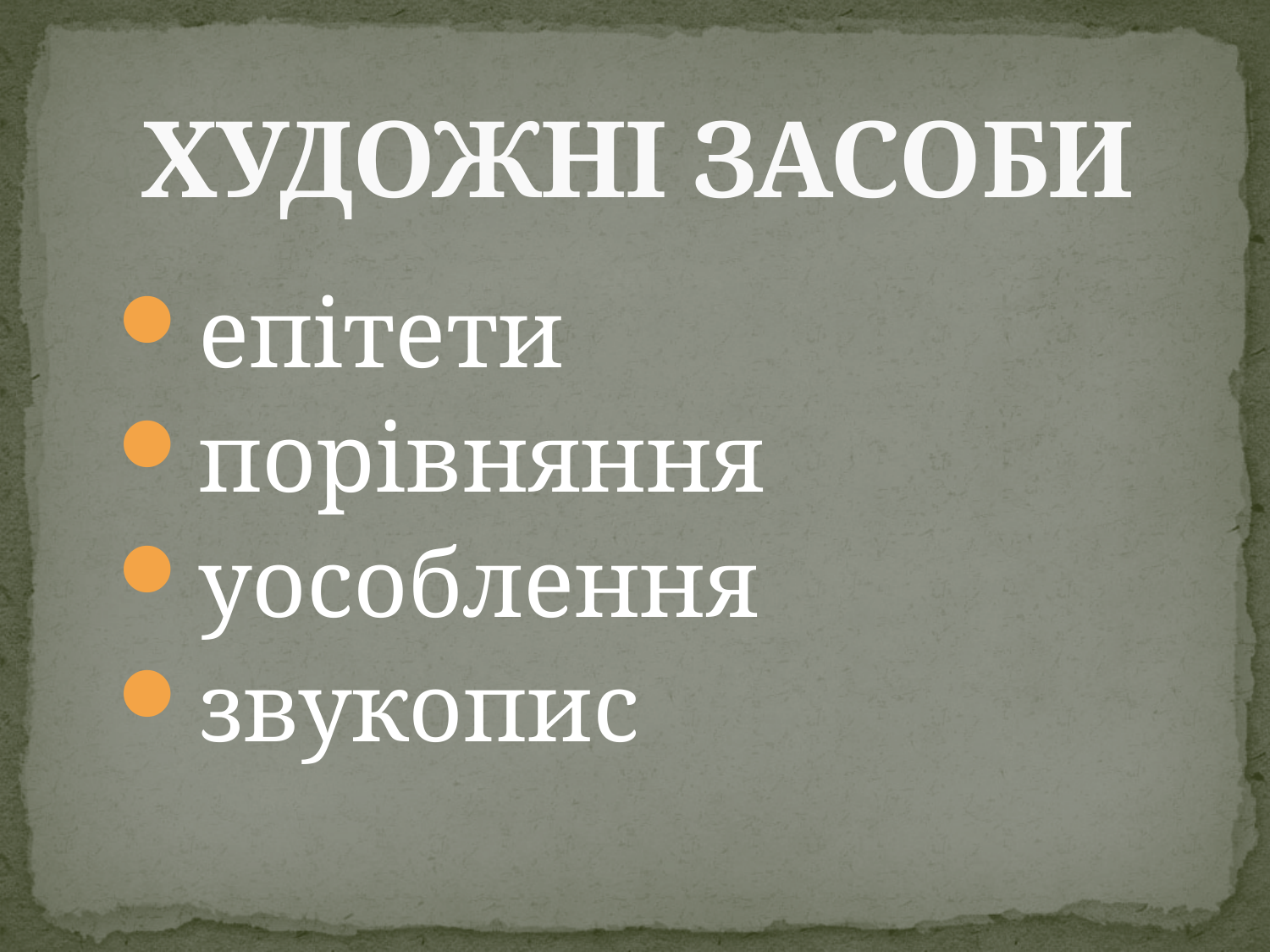

# ХУДОЖНІ ЗАСОБИ
епітети
порівняння
уособлення
звукопис